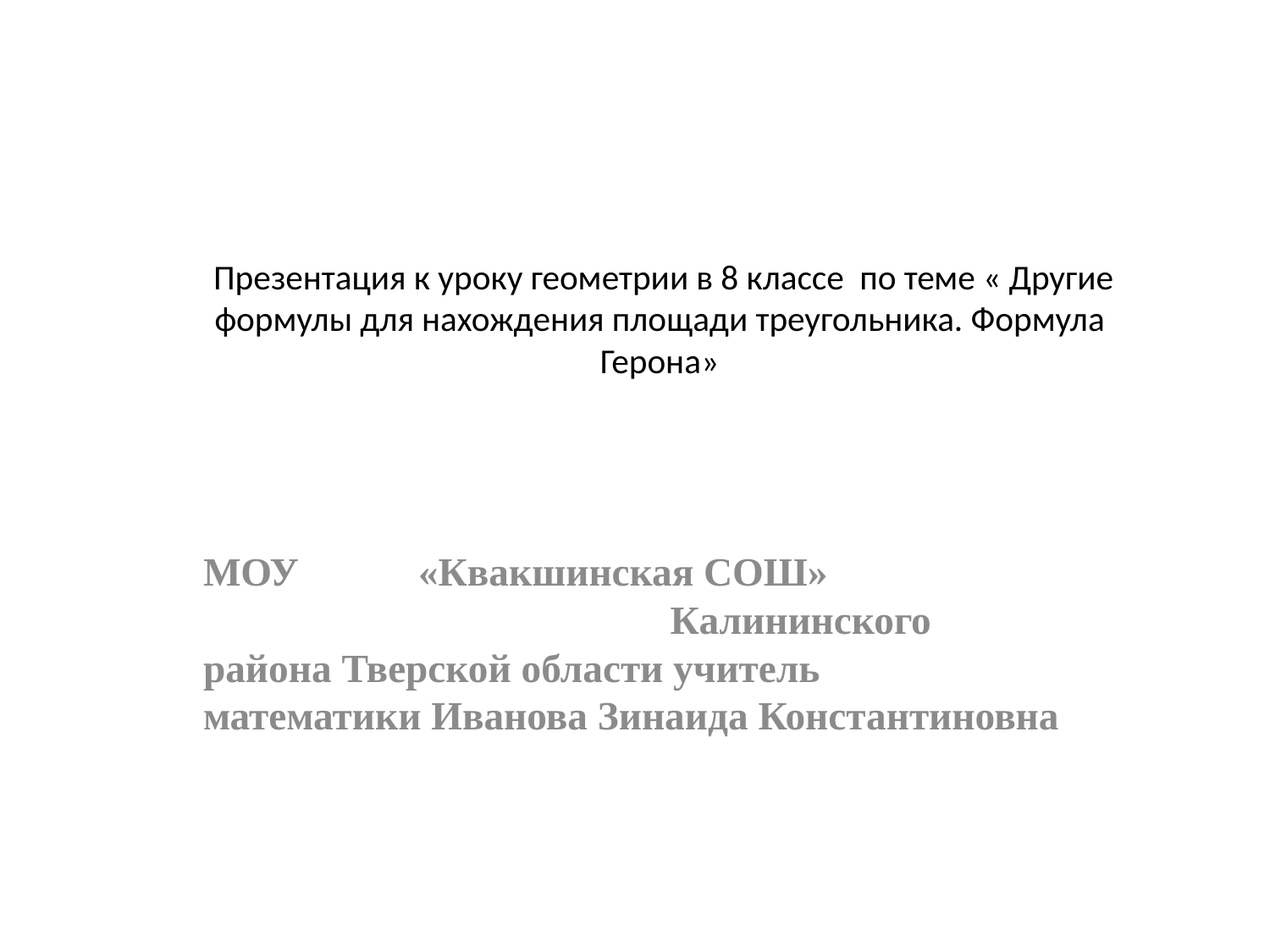

# Презентация к уроку геометрии в 8 классе  по теме « Другие формулы для нахождения площади треугольника. Формула Герона»
МОУ            «Квакшинская СОШ»                                                                       Калининского района Тверской области учитель        математики Иванова Зинаида Константиновна